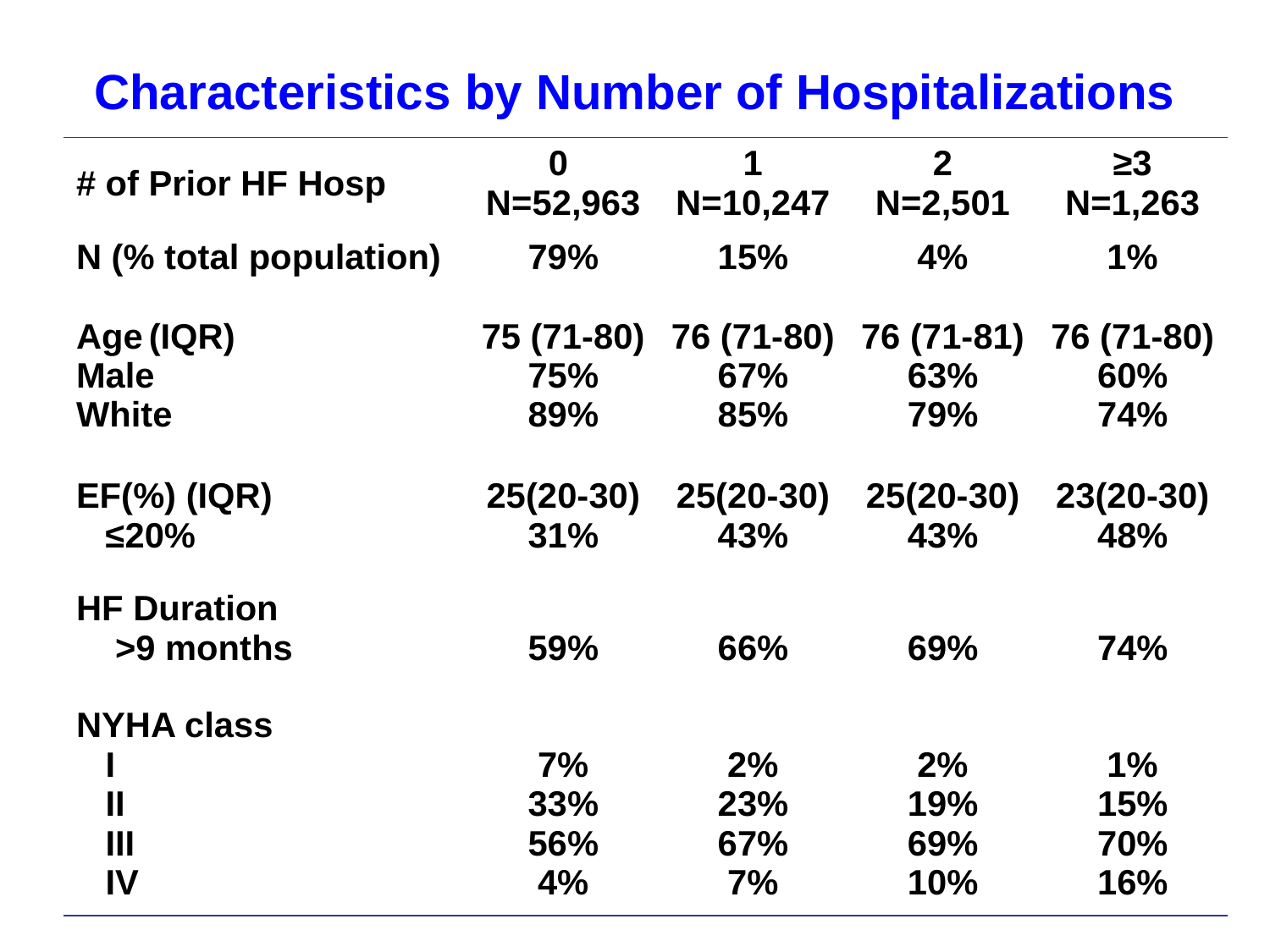

# Characteristics by Number of Hospitalizations
| # of Prior HF Hosp | 0 N=52,963 | 1 N=10,247 | 2 N=2,501 | ≥3 N=1,263 |
| --- | --- | --- | --- | --- |
| N (% total population) | 79% | 15% | 4% | 1% |
| Age (IQR) Male White | 75 (71-80) 75% 89% | 76 (71-80) 67% 85% | 76 (71-81) 63% 79% | 76 (71-80) 60% 74% |
| EF(%) (IQR) ≤20% | 25(20-30) 31% | 25(20-30) 43% | 25(20-30) 43% | 23(20-30) 48% |
| HF Duration >9 months | 59% | 66% | 69% | 74% |
| NYHA class I II III IV | 7% 33% 56% 4% | 2% 23% 67% 7% | 2% 19% 69% 10% | 1% 15% 70% 16% |